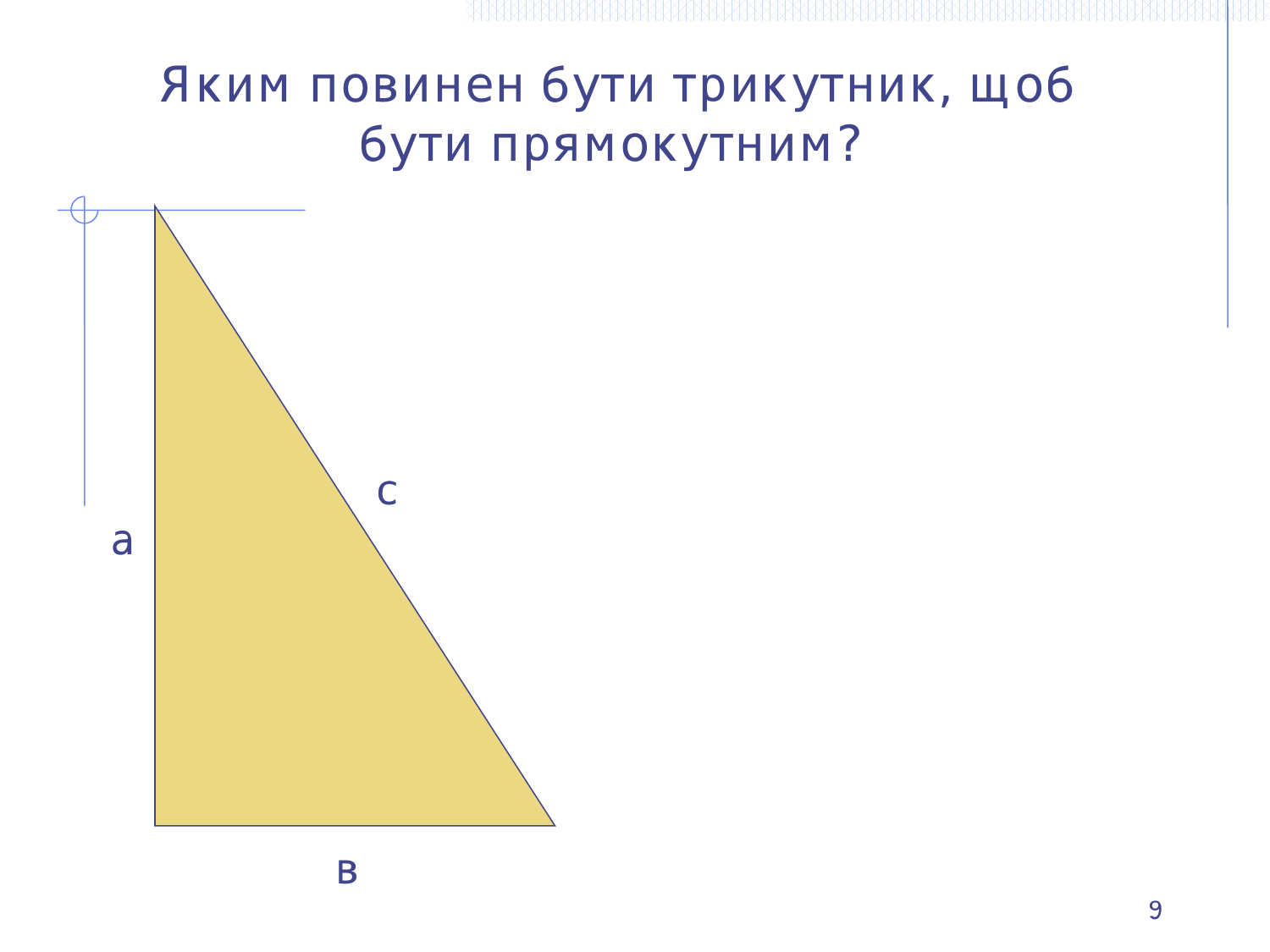

Яким повинен бути трикутник, щоб бути прямокутним?

с
5
а
4
3
в
9